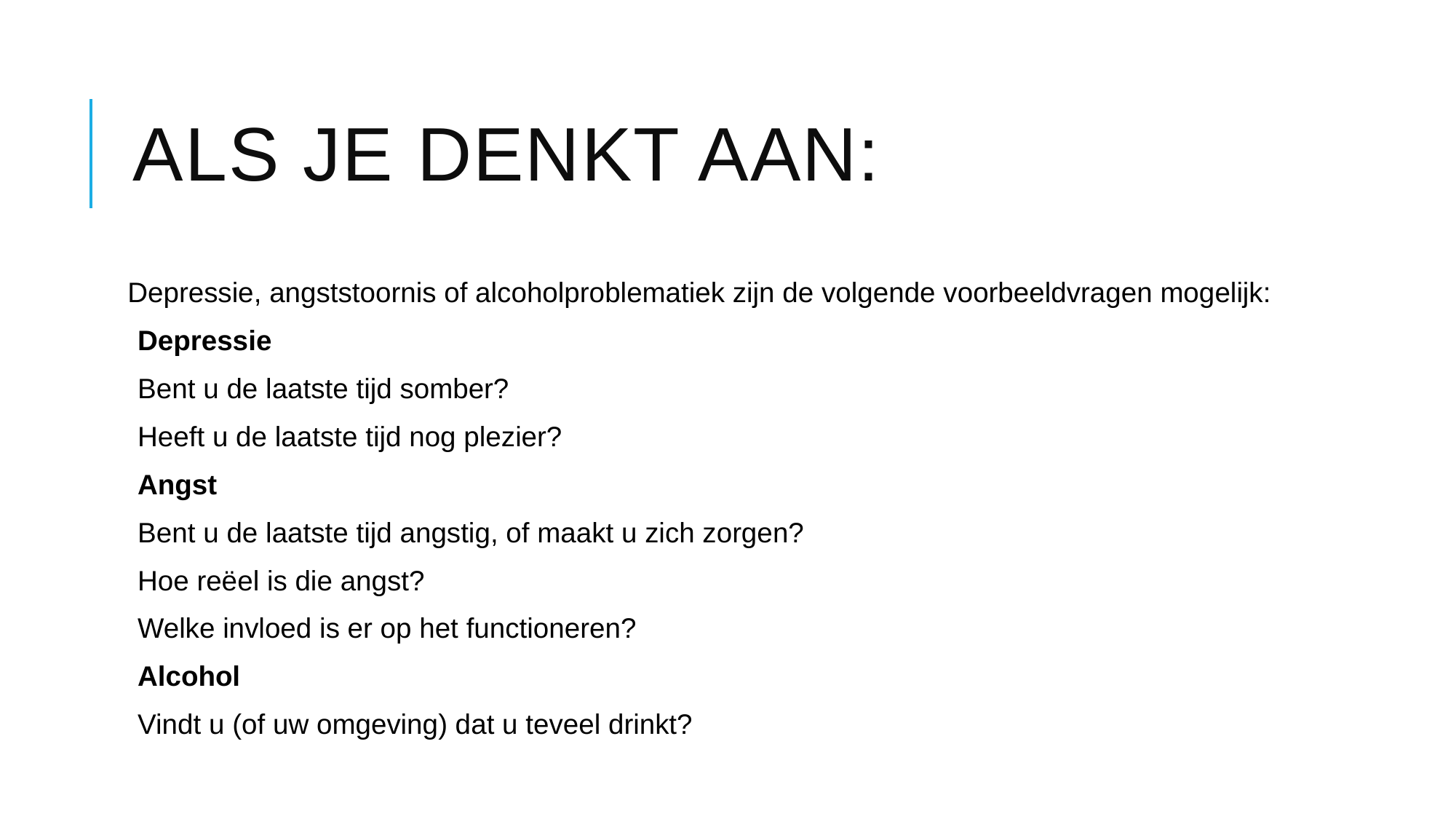

# Als je denkt aan:
Depressie, angststoornis of alcoholproblematiek zijn de volgende voorbeeldvragen mogelijk:
Depressie
Bent u de laatste tijd somber?
Heeft u de laatste tijd nog plezier?
Angst
Bent u de laatste tijd angstig, of maakt u zich zorgen?
Hoe reëel is die angst?
Welke invloed is er op het functioneren?
Alcohol
Vindt u (of uw omgeving) dat u teveel drinkt?